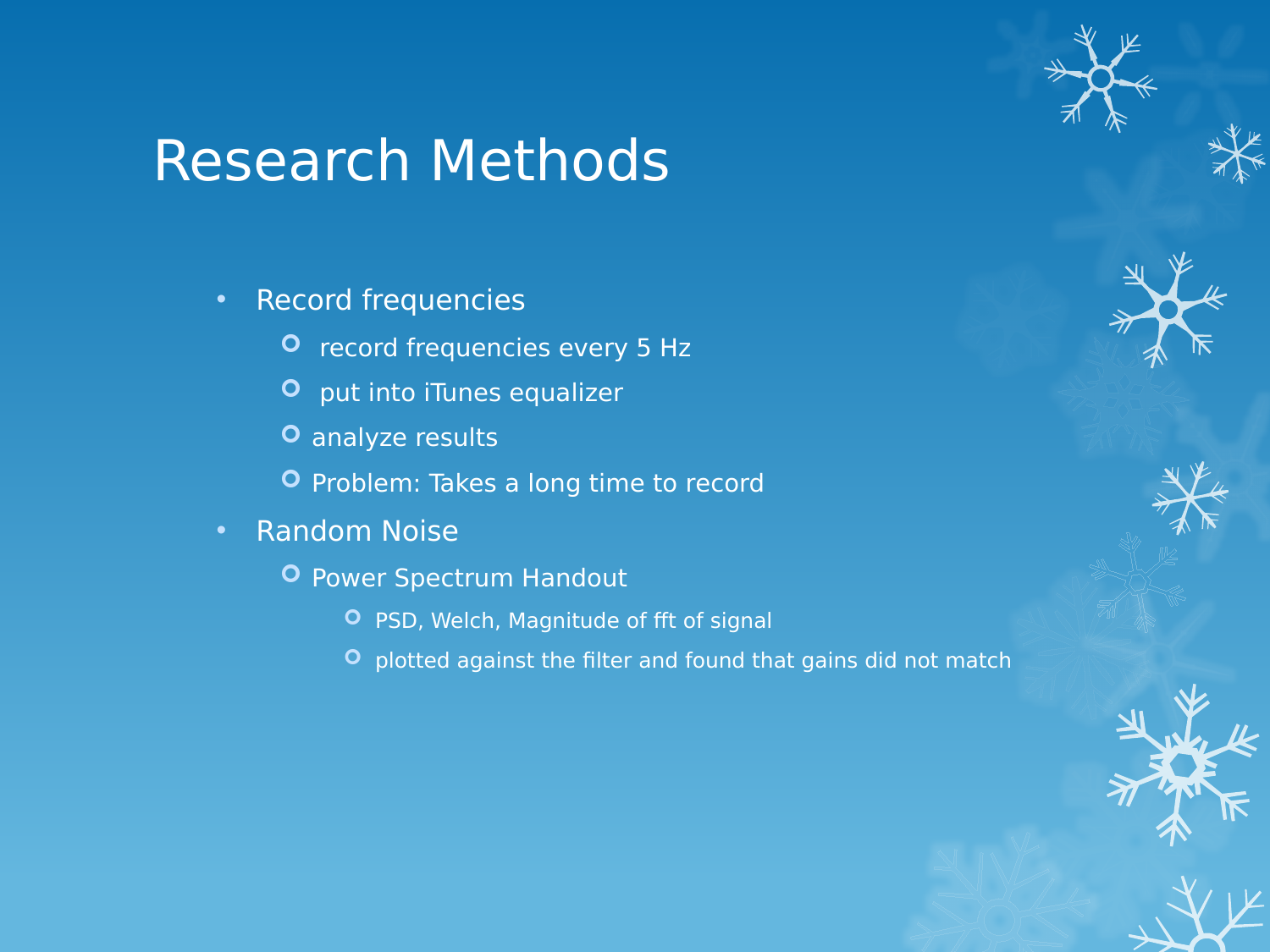

# Research Methods
Record frequencies
 record frequencies every 5 Hz
 put into iTunes equalizer
analyze results
Problem: Takes a long time to record
Random Noise
Power Spectrum Handout
PSD, Welch, Magnitude of fft of signal
plotted against the filter and found that gains did not match